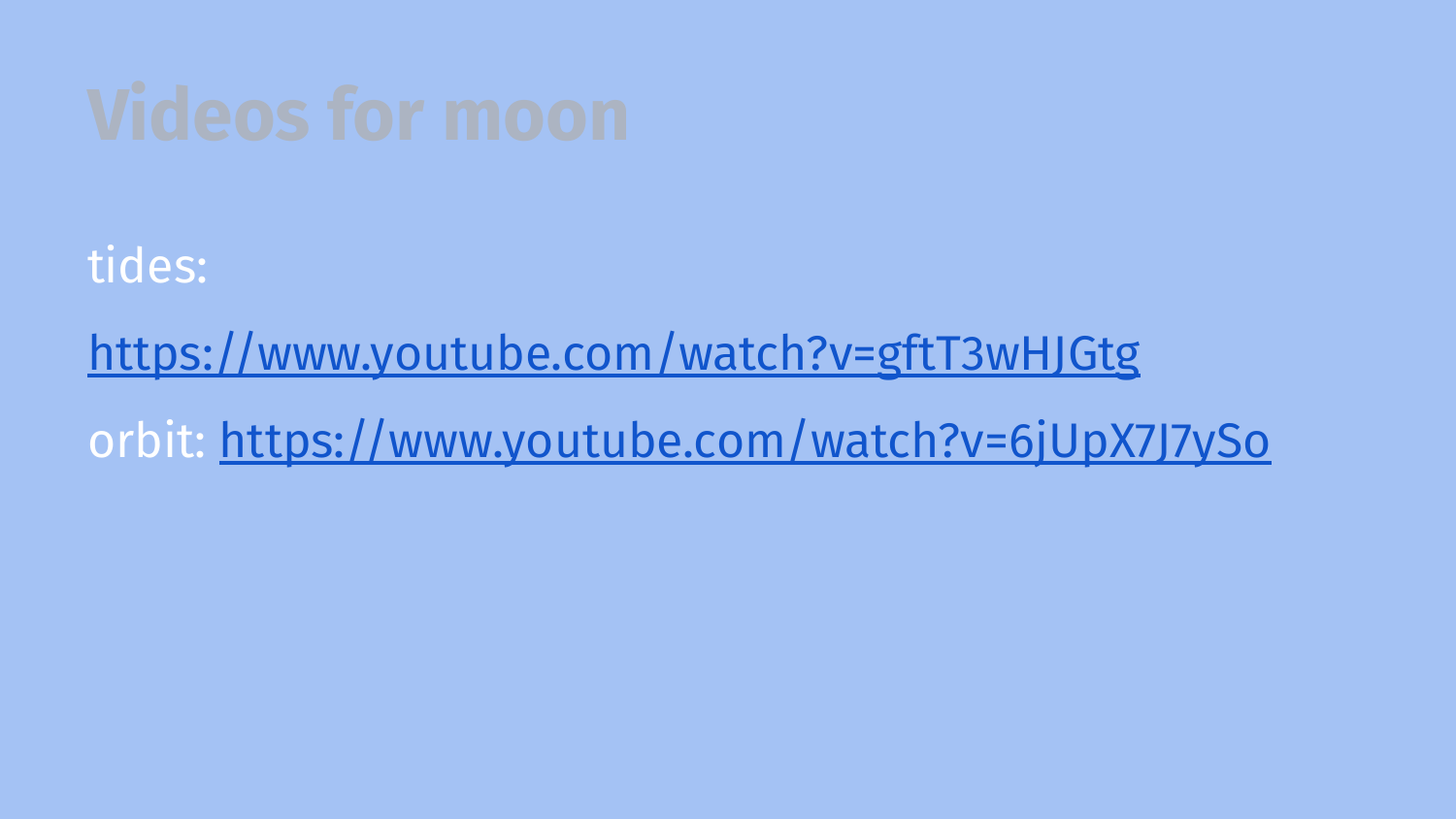

# Videos for moon
tides:
https://www.youtube.com/watch?v=gftT3wHJGtg
orbit: https://www.youtube.com/watch?v=6jUpX7J7ySo